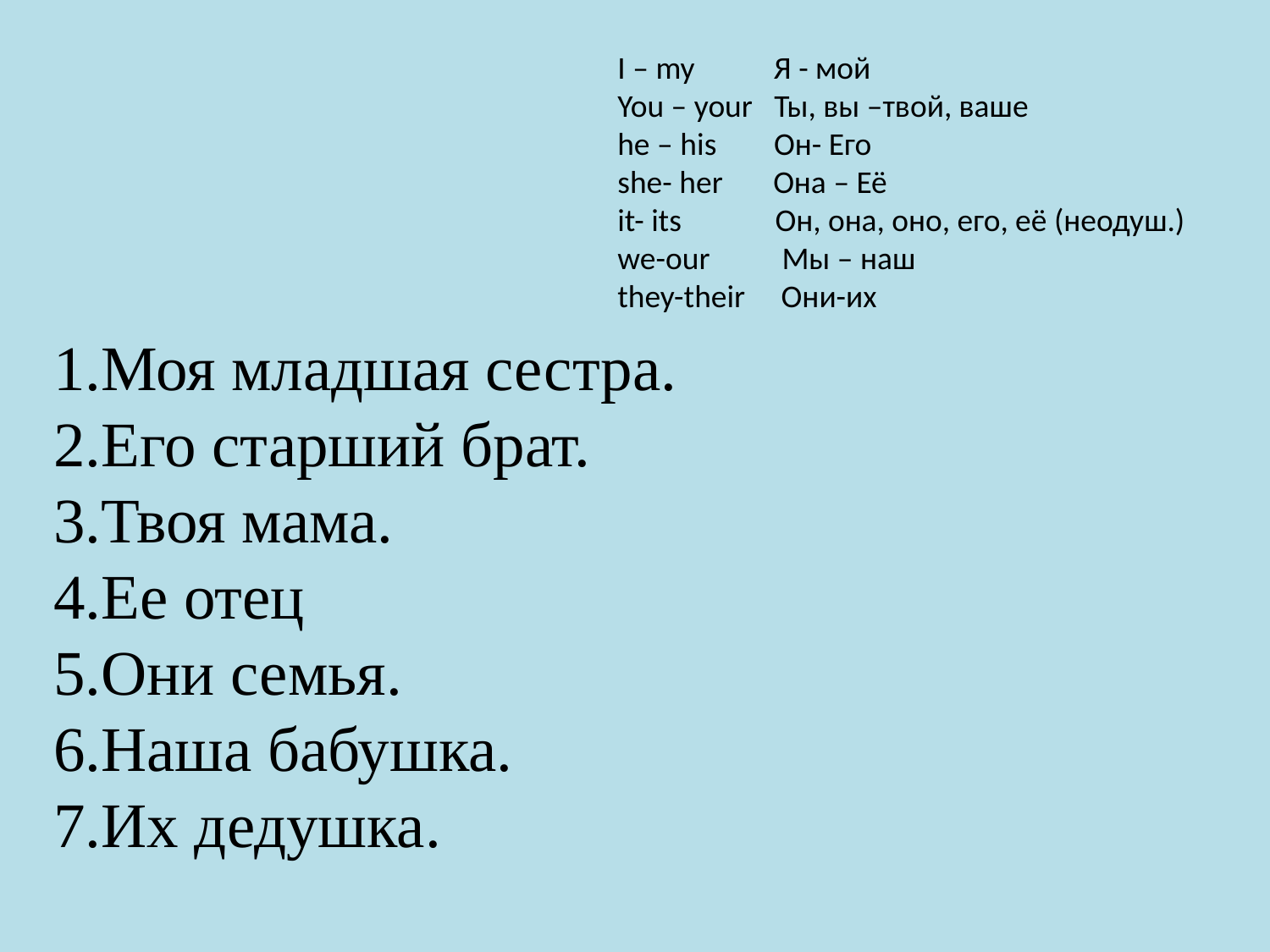

I – my           Я - мой
You – your   Ты, вы –твой, ваше
he – his        Он- Его
she- her       Она – Её
it- its             Он, она, оно, его, её (неодуш.)
we-our          Мы – наш
they-their     Они-их
Моя младшая сестра.
Его старший брат.
Твоя мама.
Ее отец
Они семья.
Наша бабушка.
Их дедушка.